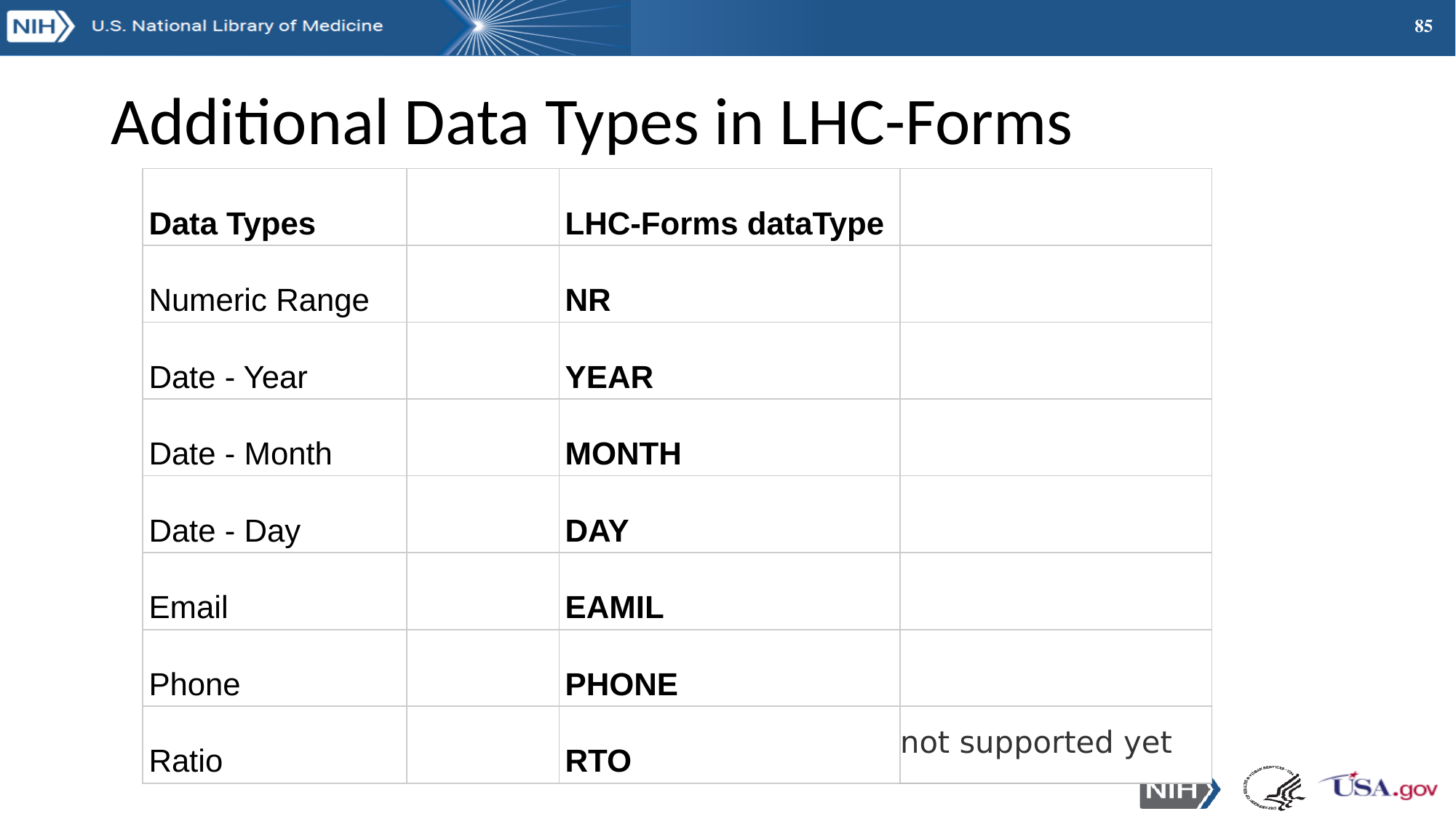

# Additional Data Types in LHC-Forms
| Data Types |  | LHC-Forms dataType |  |
| --- | --- | --- | --- |
| Numeric Range |  | NR |  |
| Date - Year |  | YEAR |  |
| Date - Month |  | MONTH |  |
| Date - Day |  | DAY |  |
| Email |  | EAMIL |  |
| Phone |  | PHONE |  |
| Ratio |  | RTO | not supported yet |